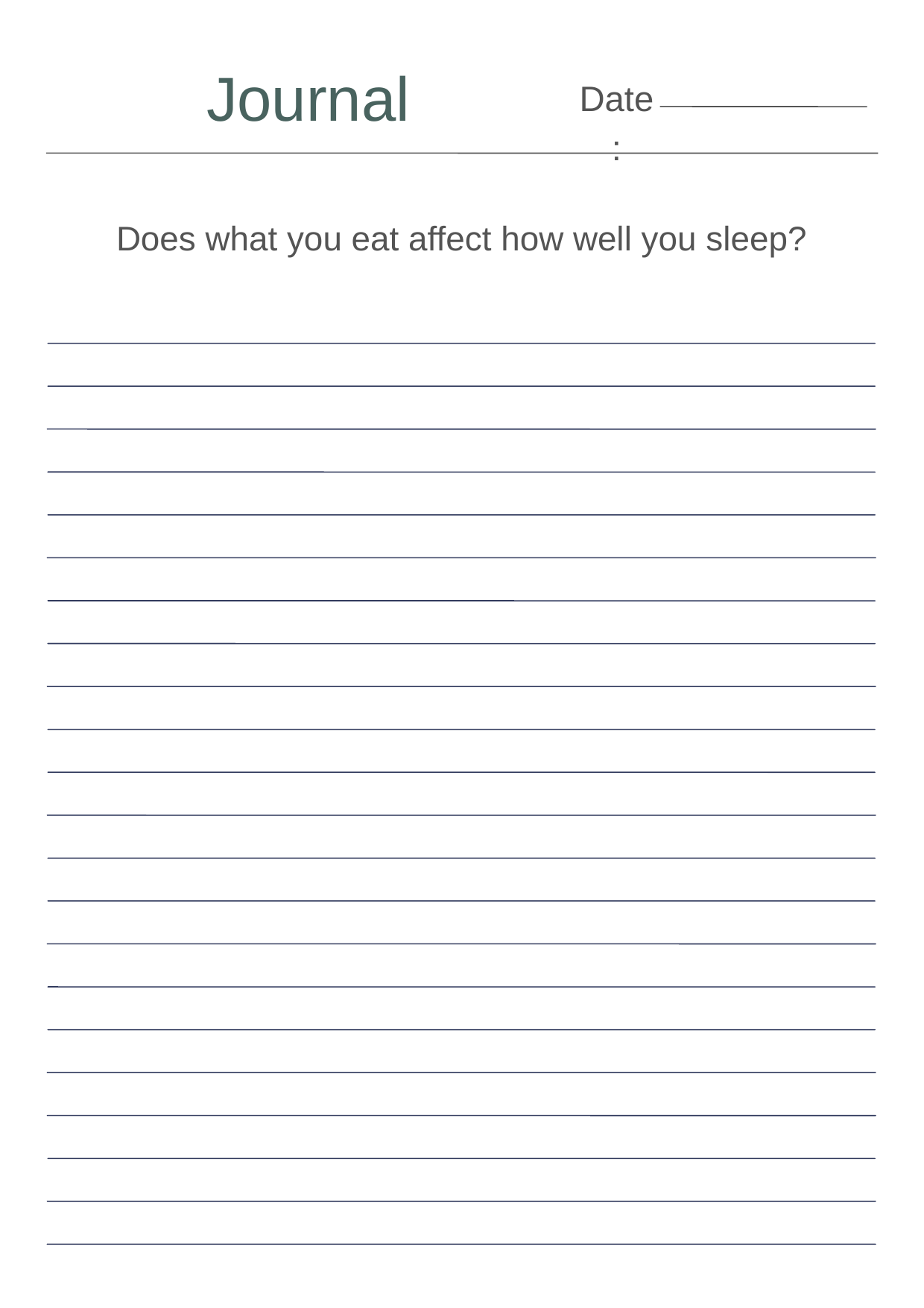

Journal
Date:

Does what you eat affect how well you sleep?